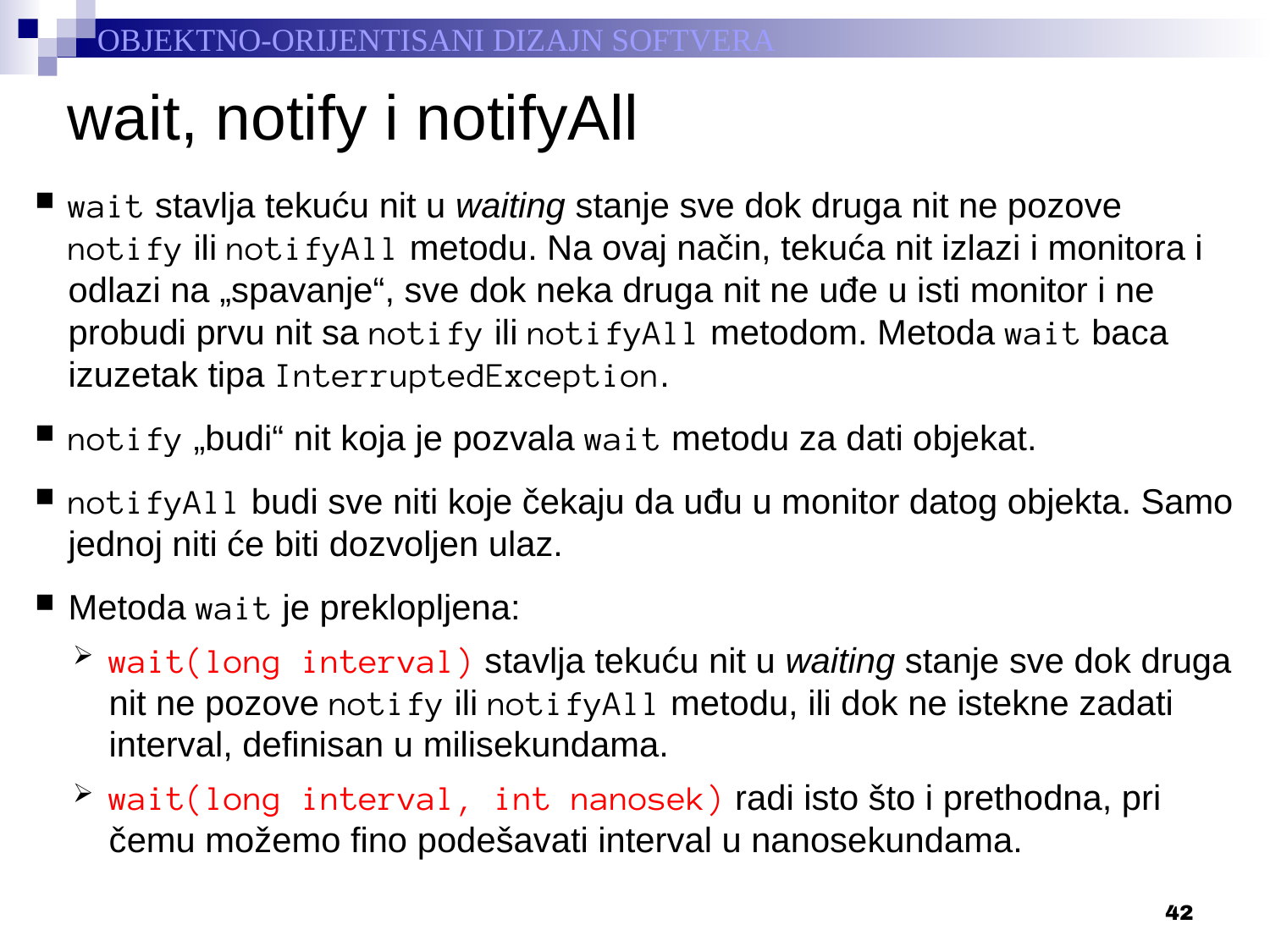

# wait, notify i notifyAll
wait stavlja tekuću nit u waiting stanje sve dok druga nit ne pozove notify ili notifyAll metodu. Na ovaj način, tekuća nit izlazi i monitora i odlazi na „spavanje“, sve dok neka druga nit ne uđe u isti monitor i ne probudi prvu nit sa notify ili notifyAll metodom. Metoda wait baca izuzetak tipa InterruptedException.
notify „budi“ nit koja je pozvala wait metodu za dati objekat.
notifyAll budi sve niti koje čekaju da uđu u monitor datog objekta. Samo jednoj niti će biti dozvoljen ulaz.
Metoda wait je preklopljena:
wait(long interval) stavlja tekuću nit u waiting stanje sve dok druga nit ne pozove notify ili notifyAll metodu, ili dok ne istekne zadati interval, definisan u milisekundama.
wait(long interval, int nanosek) radi isto što i prethodna, pri čemu možemo fino podešavati interval u nanosekundama.
42